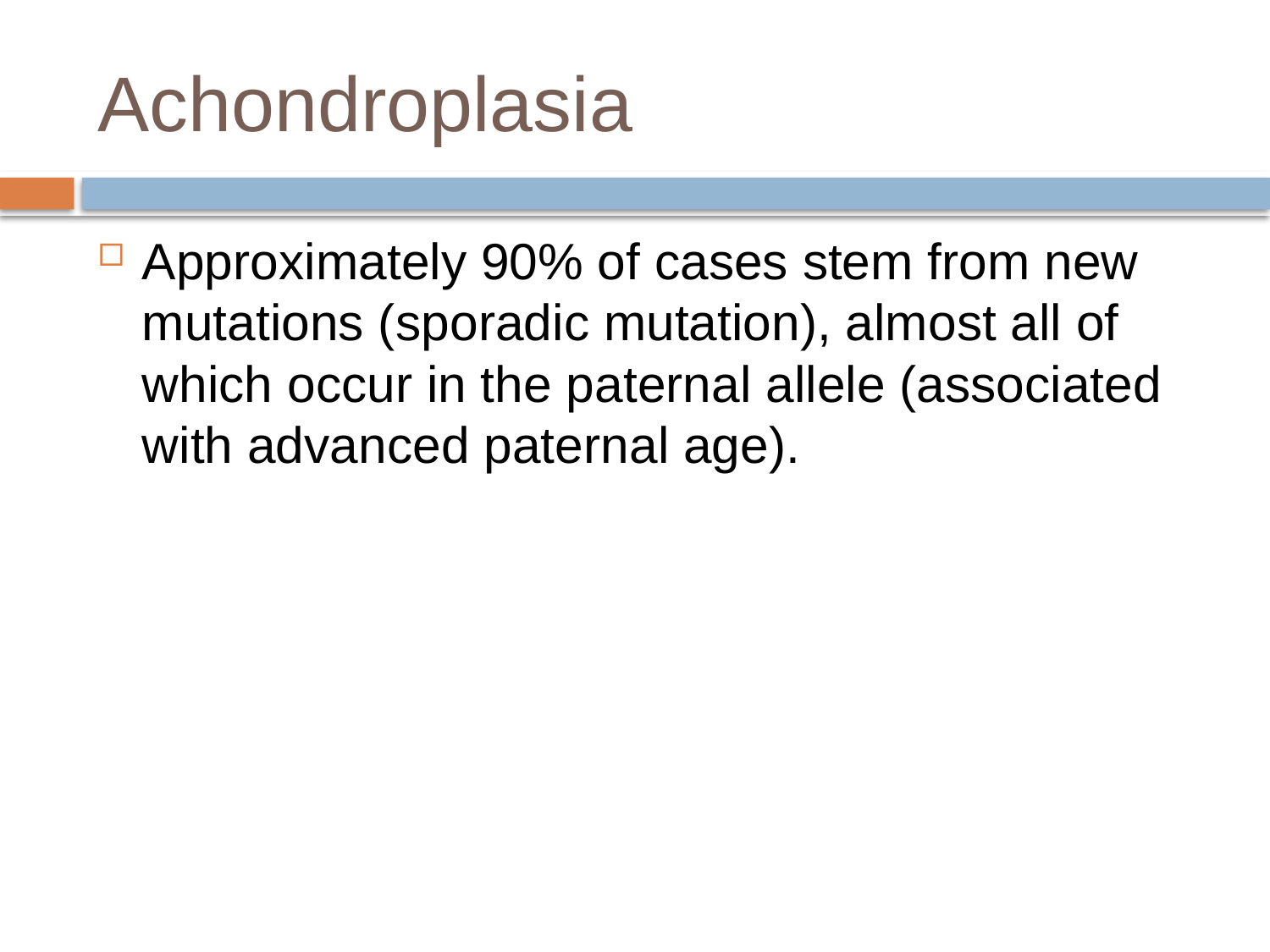

# Achondroplasia
Approximately 90% of cases stem from new mutations (sporadic mutation), almost all of which occur in the paternal allele (associated with advanced paternal age).